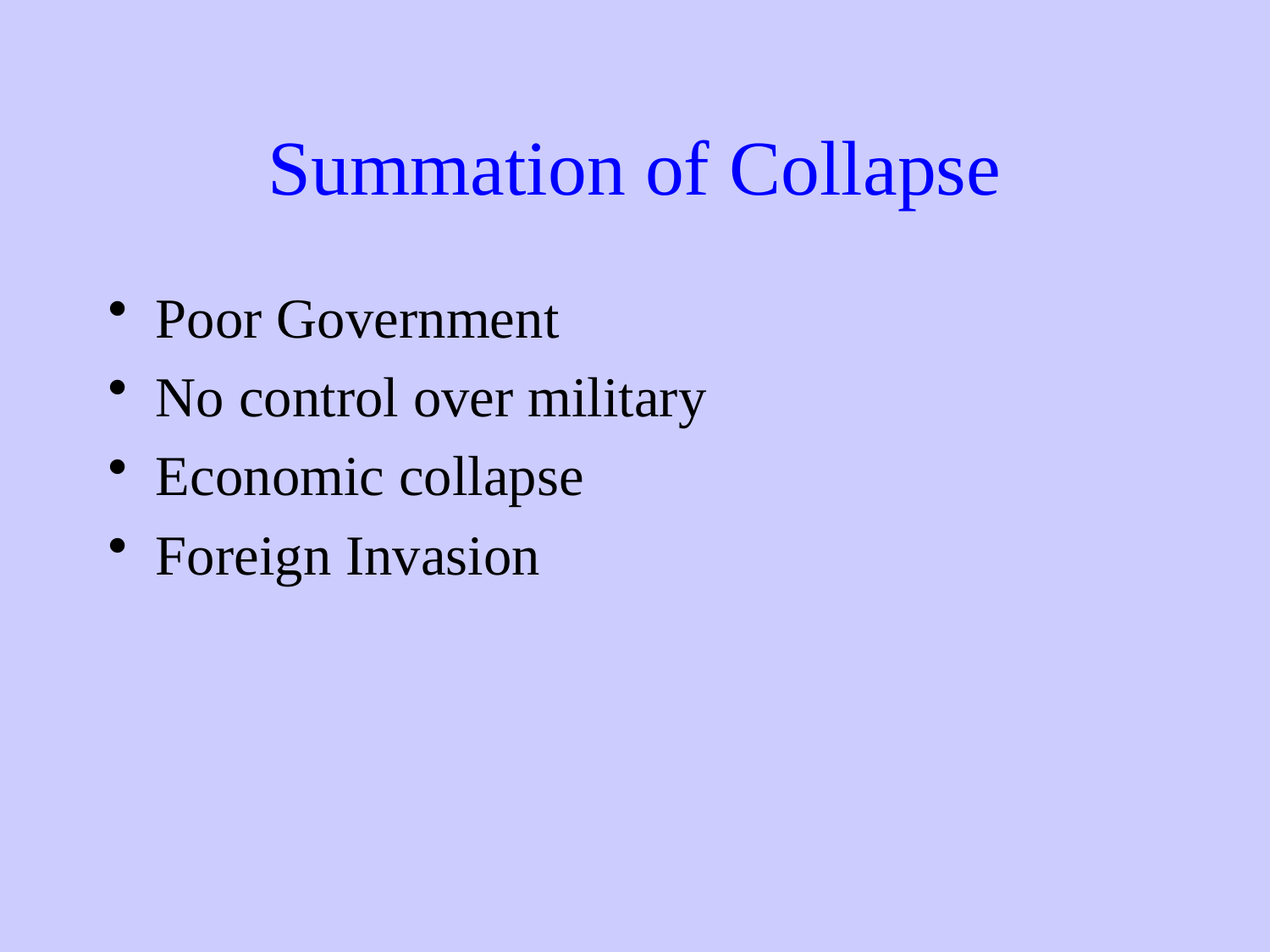

# Summation of Collapse
Poor Government
No control over military
Economic collapse
Foreign Invasion